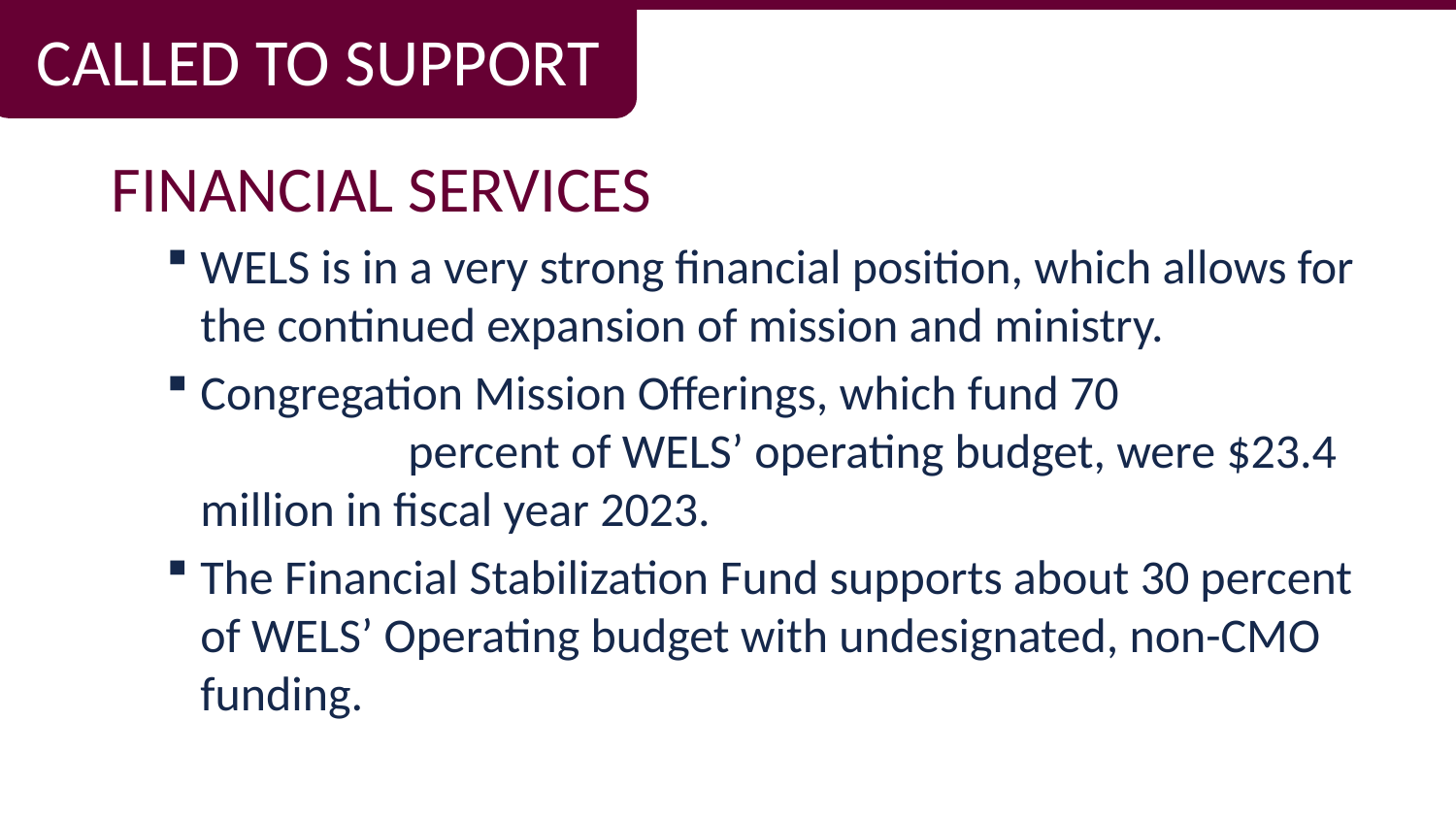

CALLED TO SUPPORT
FINANCIAL SERVICES
WELS is in a very strong financial position, which allows for the continued expansion of mission and ministry.
Congregation Mission Offerings, which fund 70                                             percent of WELS’ operating budget, were $23.4 million in fiscal year 2023.
The Financial Stabilization Fund supports about 30 percent of WELS’ Operating budget with undesignated, non-CMO funding.